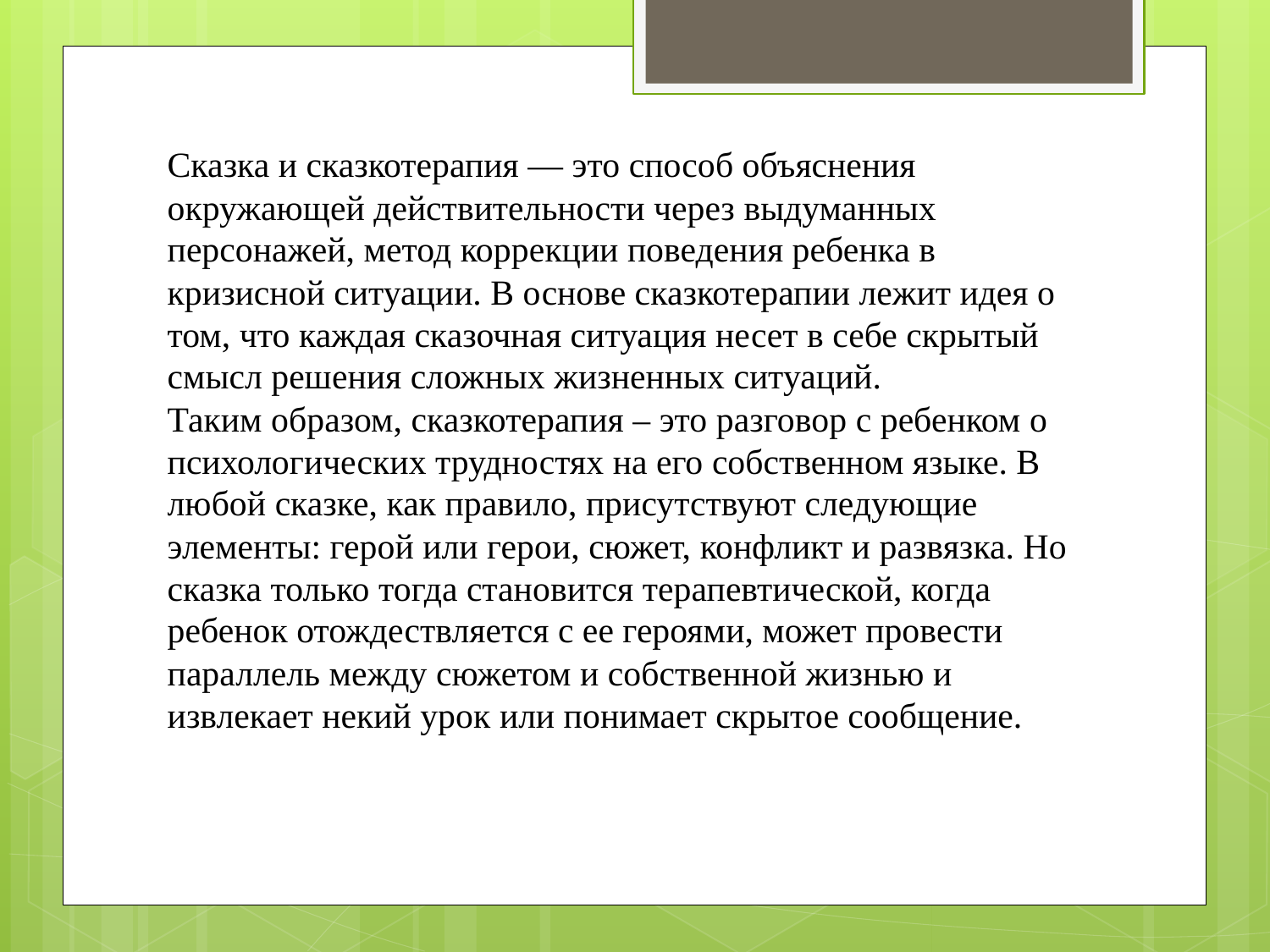

Сказка и сказкотерапия — это способ объяснения окружающей действительности через выдуманных персонажей, метод коррекции поведения ребенка в кризисной ситуации. В основе сказкотерапии лежит идея о том, что каждая сказочная ситуация несет в себе скрытый смысл решения сложных жизненных ситуаций.
Таким образом, сказкотерапия – это разговор с ребенком о психологических трудностях на его собственном языке. В любой сказке, как правило, присутствуют следующие элементы: герой или герои, сюжет, конфликт и развязка. Но сказка только тогда становится терапевтической, когда ребенок отождествляется с ее героями, может провести параллель между сюжетом и собственной жизнью и извлекает некий урок или понимает скрытое сообщение.